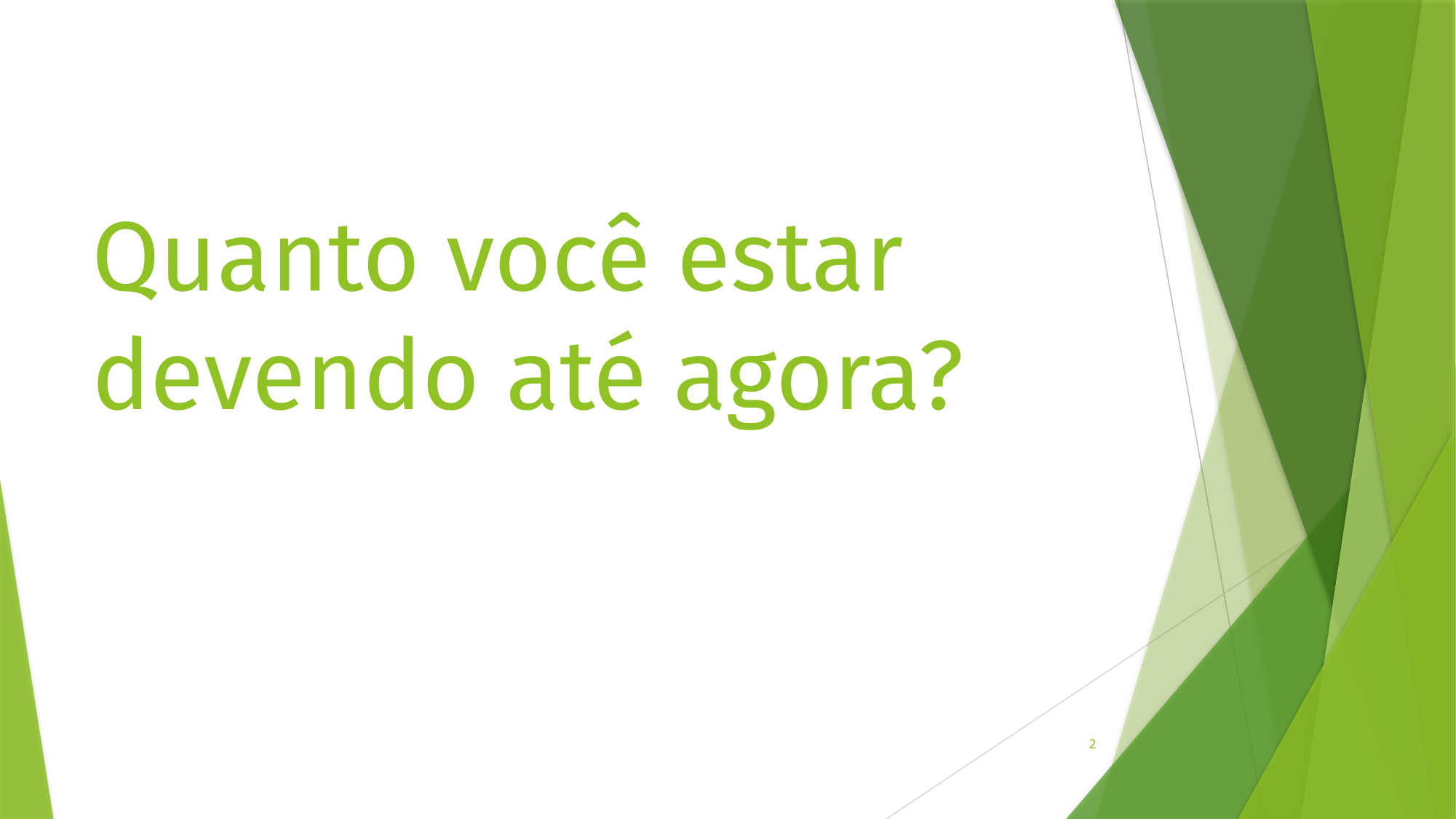

# Quanto você estar devendo até agora?
2